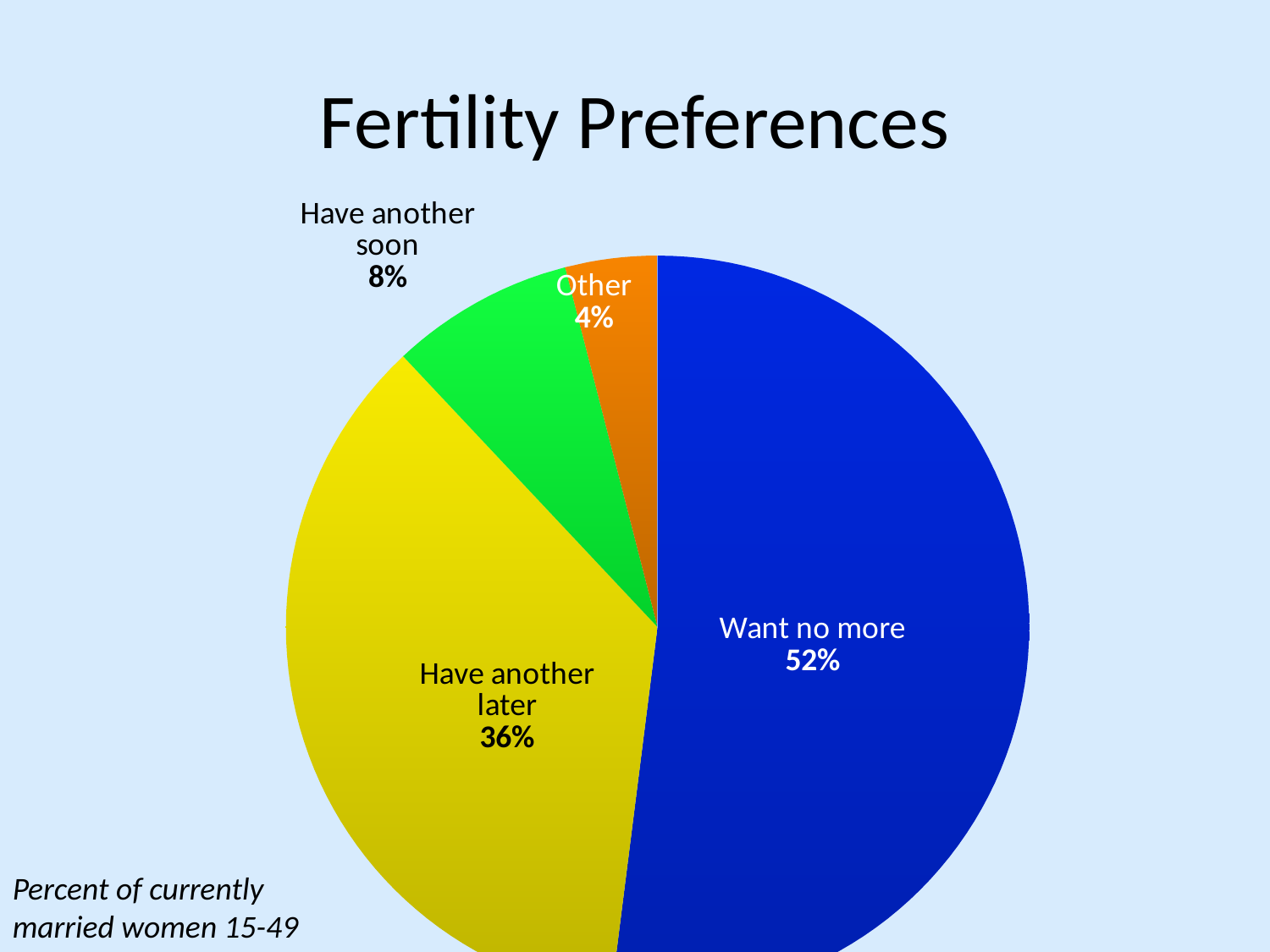

# Fertility Preferences

### Chart

| Category | Column1 |
|---|---|
| Want no more | 52.0 |
| Have another later | 36.0 |
| Have another soon | 8.0 |
| Other | 4.0 |
Percent of currently married women 15-49